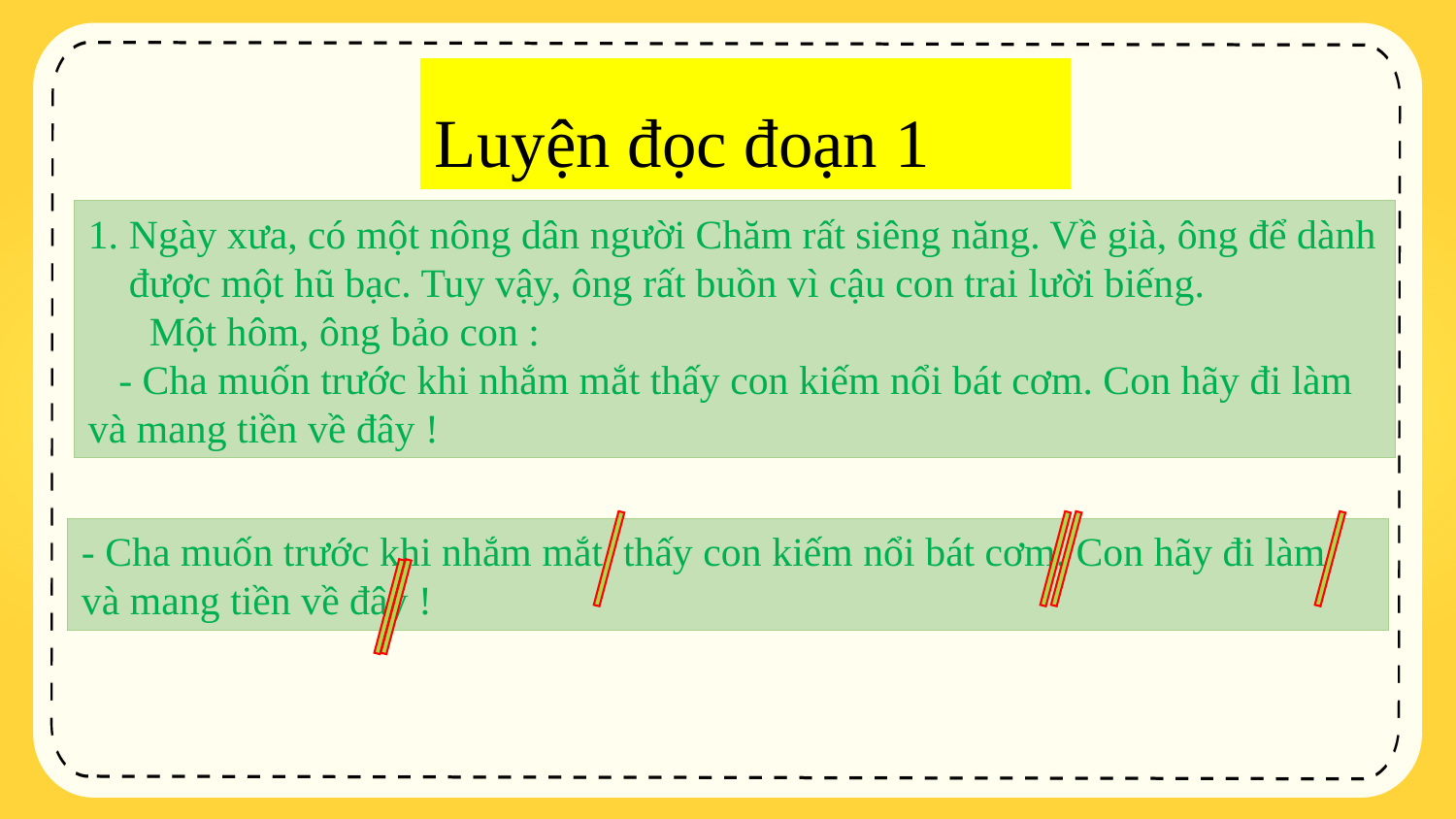

Luyện đọc đoạn 1
Ngày xưa, có một nông dân người Chăm rất siêng năng. Về già, ông để dành được một hũ bạc. Tuy vậy, ông rất buồn vì cậu con trai lười biếng.
      Một hôm, ông bảo con :
   - Cha muốn trước khi nhắm mắt thấy con kiếm nổi bát cơm. Con hãy đi làm và mang tiền về đây !

- Cha muốn trước khi nhắm mắt  thấy con kiếm nổi bát cơm. Con hãy đi làm và mang tiền về đây !